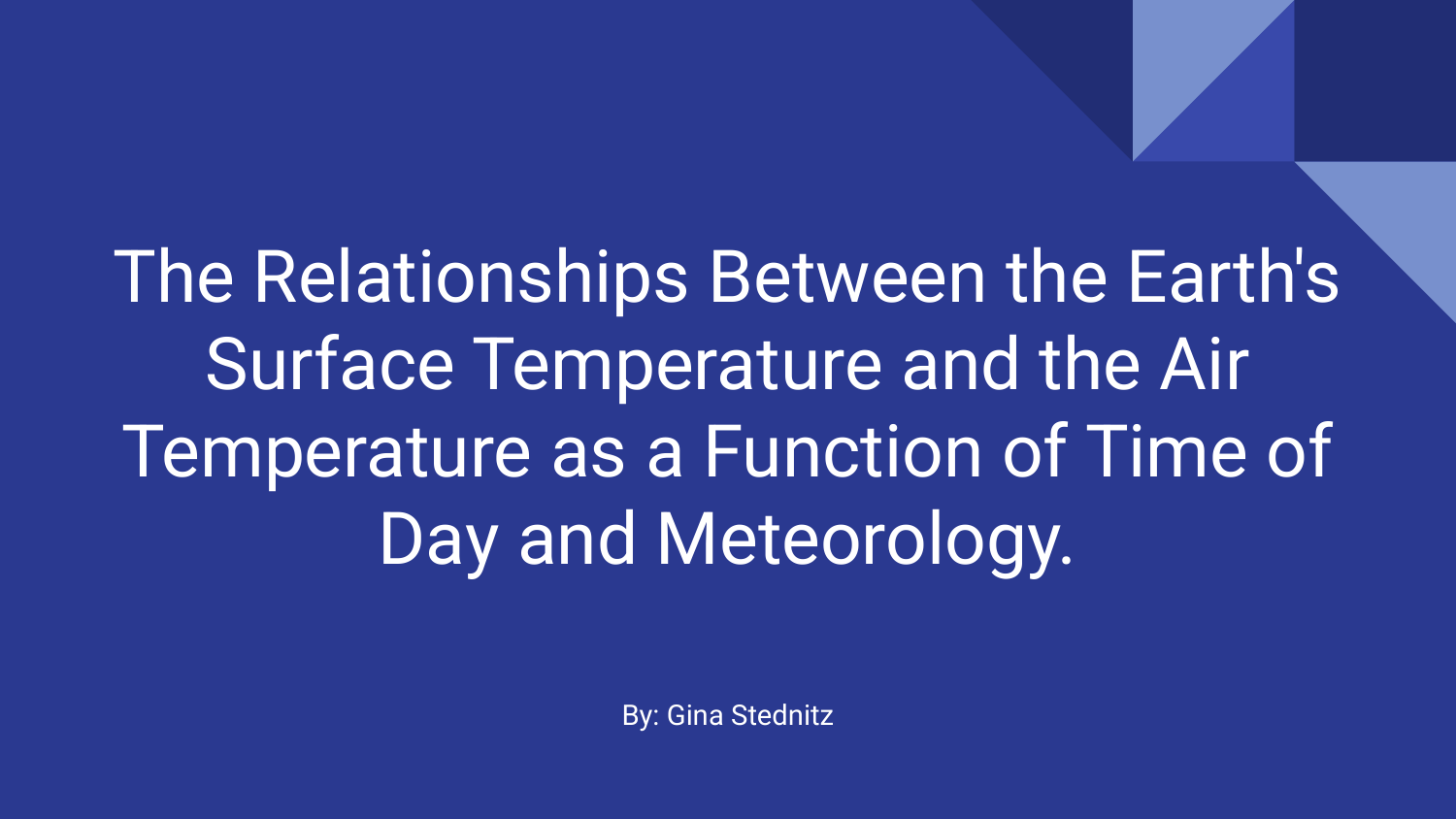

# The Relationships Between the Earth's Surface Temperature and the Air Temperature as a Function of Time of Day and Meteorology.
By: Gina Stednitz